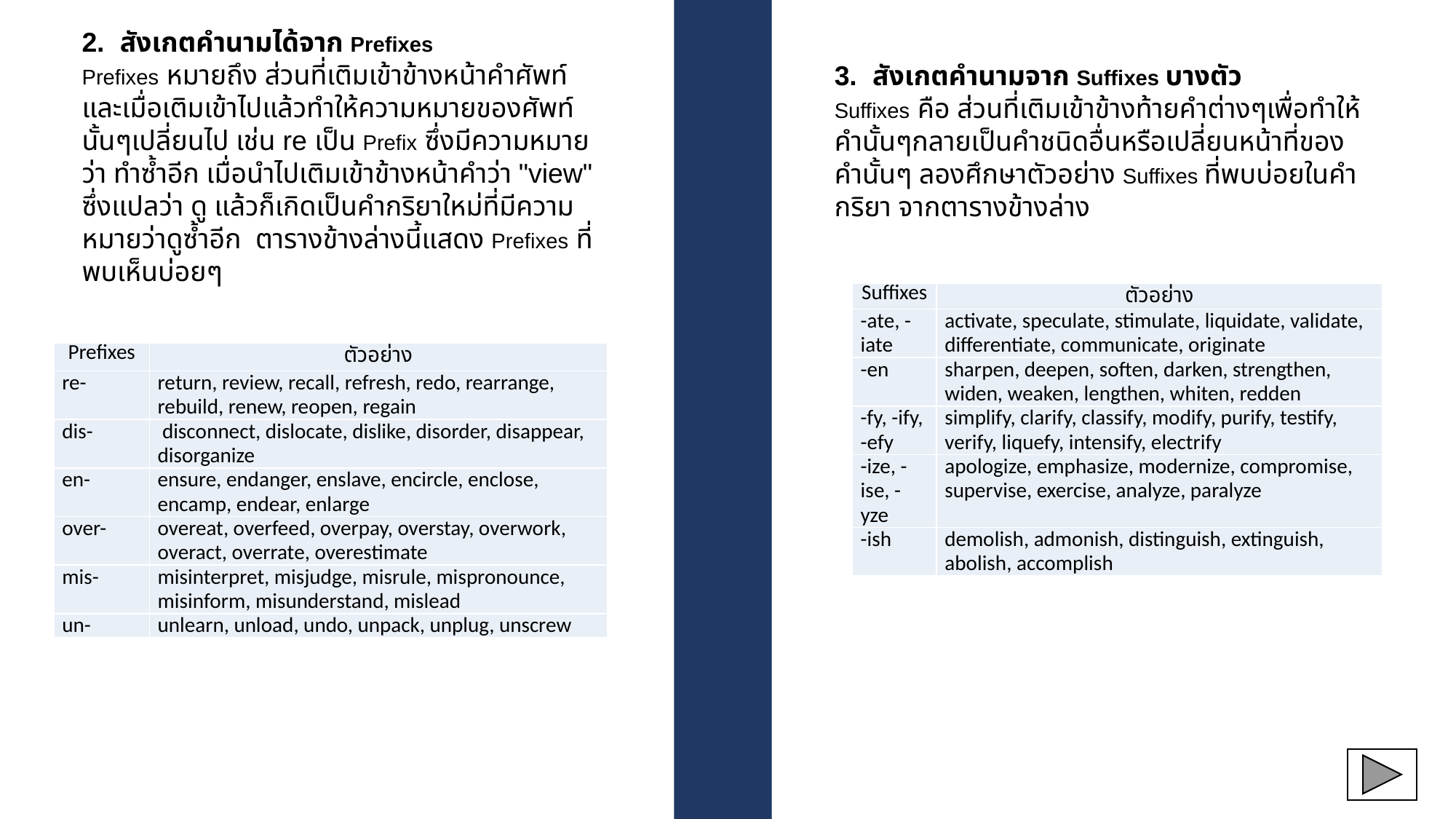

2.  สังเกตคำนามได้จาก Prefixes
Prefixes หมายถึง ส่วนที่เติมเข้าข้างหน้าคำศัพท์ และเมื่อเติมเข้าไปแล้วทำให้ความหมายของศัพท์นั้นๆเปลี่ยนไป เช่น re เป็น Prefix ซึ่งมีความหมายว่า ทำซ้ำอีก เมื่อนำไปเติมเข้าข้างหน้าคำว่า "view" ซึ่งแปลว่า ดู แล้วก็เกิดเป็นคำกริยาใหม่ที่มีความหมายว่าดูซ้ำอีก  ตารางข้างล่างนี้แสดง Prefixes ที่พบเห็นบ่อยๆ

3.  สังเกตคำนามจาก Suffixes บางตัว
Suffixes คือ ส่วนที่เติมเข้าข้างท้ายคำต่างๆเพื่อทำให้คำนั้นๆกลายเป็นคำชนิดอื่นหรือเปลี่ยนหน้าที่ของคำนั้นๆ ลองศึกษาตัวอย่าง Suffixes ที่พบบ่อยในคำกริยา จากตารางข้างล่าง
| Suffixes | ตัวอย่าง |
| --- | --- |
| -ate, -iate | activate, speculate, stimulate, liquidate, validate, differentiate, communicate, originate |
| -en | sharpen, deepen, soften, darken, strengthen, widen, weaken, lengthen, whiten, redden |
| -fy, -ify, -efy | simplify, clarify, classify, modify, purify, testify, verify, liquefy, intensify, electrify |
| -ize, -ise, -yze | apologize, emphasize, modernize, compromise, supervise, exercise, analyze, paralyze |
| -ish | demolish, admonish, distinguish, extinguish, abolish, accomplish |
| Prefixes | ตัวอย่าง |
| --- | --- |
| re- | return, review, recall, refresh, redo, rearrange, rebuild, renew, reopen, regain |
| dis- | disconnect, dislocate, dislike, disorder, disappear, disorganize |
| en- | ensure, endanger, enslave, encircle, enclose, encamp, endear, enlarge |
| over- | overeat, overfeed, overpay, overstay, overwork, overact, overrate, overestimate |
| mis- | misinterpret, misjudge, misrule, mispronounce, misinform, misunderstand, mislead |
| un- | unlearn, unload, undo, unpack, unplug, unscrew |